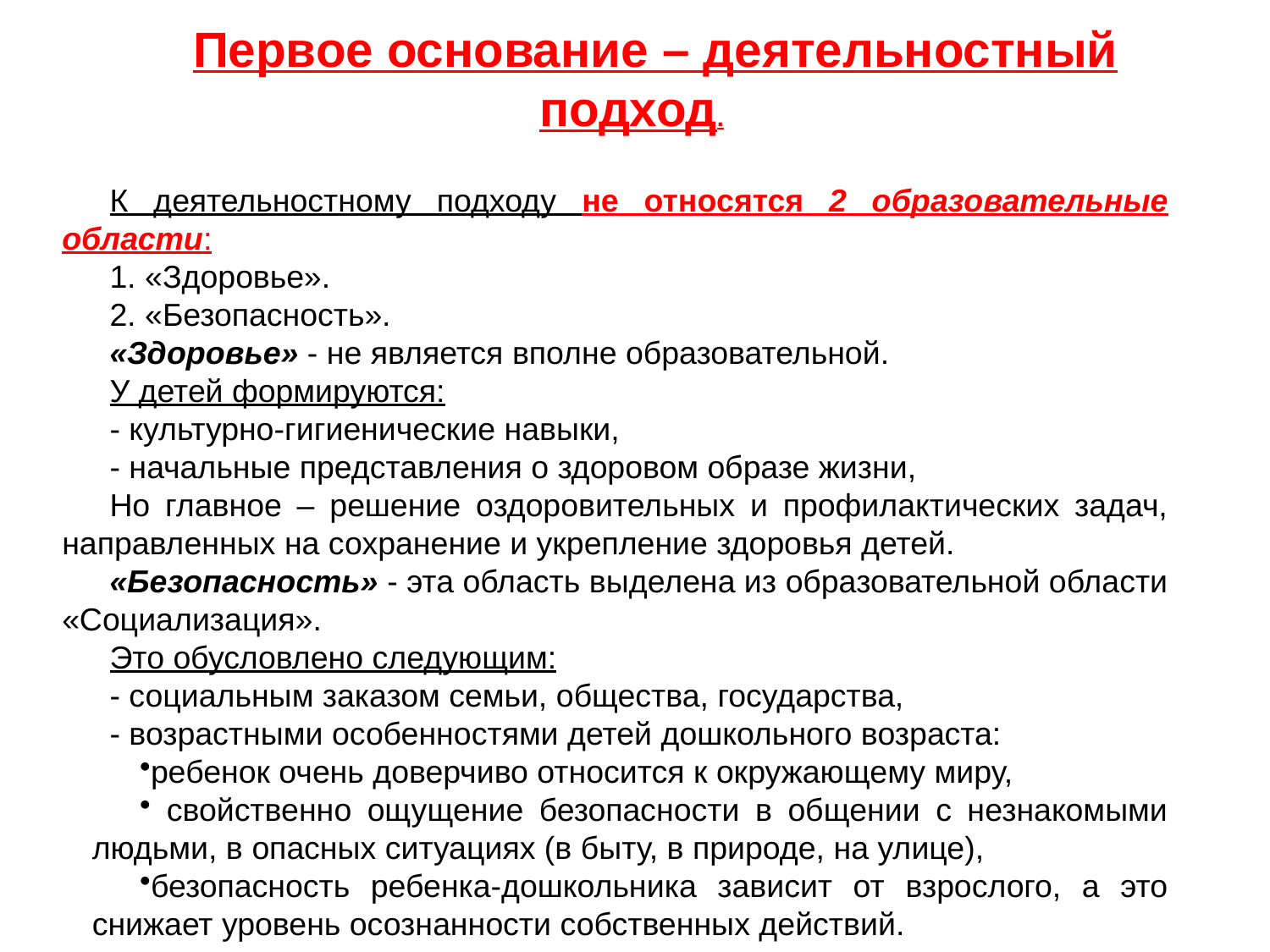

Первое основание – деятельностный подход.
К деятельностному подходу не относятся 2 образовательные области:
1. «Здоровье».
2. «Безопасность».
«Здоровье» - не является вполне образовательной.
У детей формируются:
- культурно-гигиенические навыки,
- начальные представления о здоровом образе жизни,
Но главное – решение оздоровительных и профилактических задач, направленных на сохранение и укрепление здоровья детей.
«Безопасность» - эта область выделена из образовательной области «Социализация».
Это обусловлено следующим:
- социальным заказом семьи, общества, государства,
- возрастными особенностями детей дошкольного возраста:
ребенок очень доверчиво относится к окружающему миру,
 свойственно ощущение безопасности в общении с незнакомыми людьми, в опасных ситуациях (в быту, в природе, на улице),
безопасность ребенка-дошкольника зависит от взрослого, а это снижает уровень осознанности собственных действий.